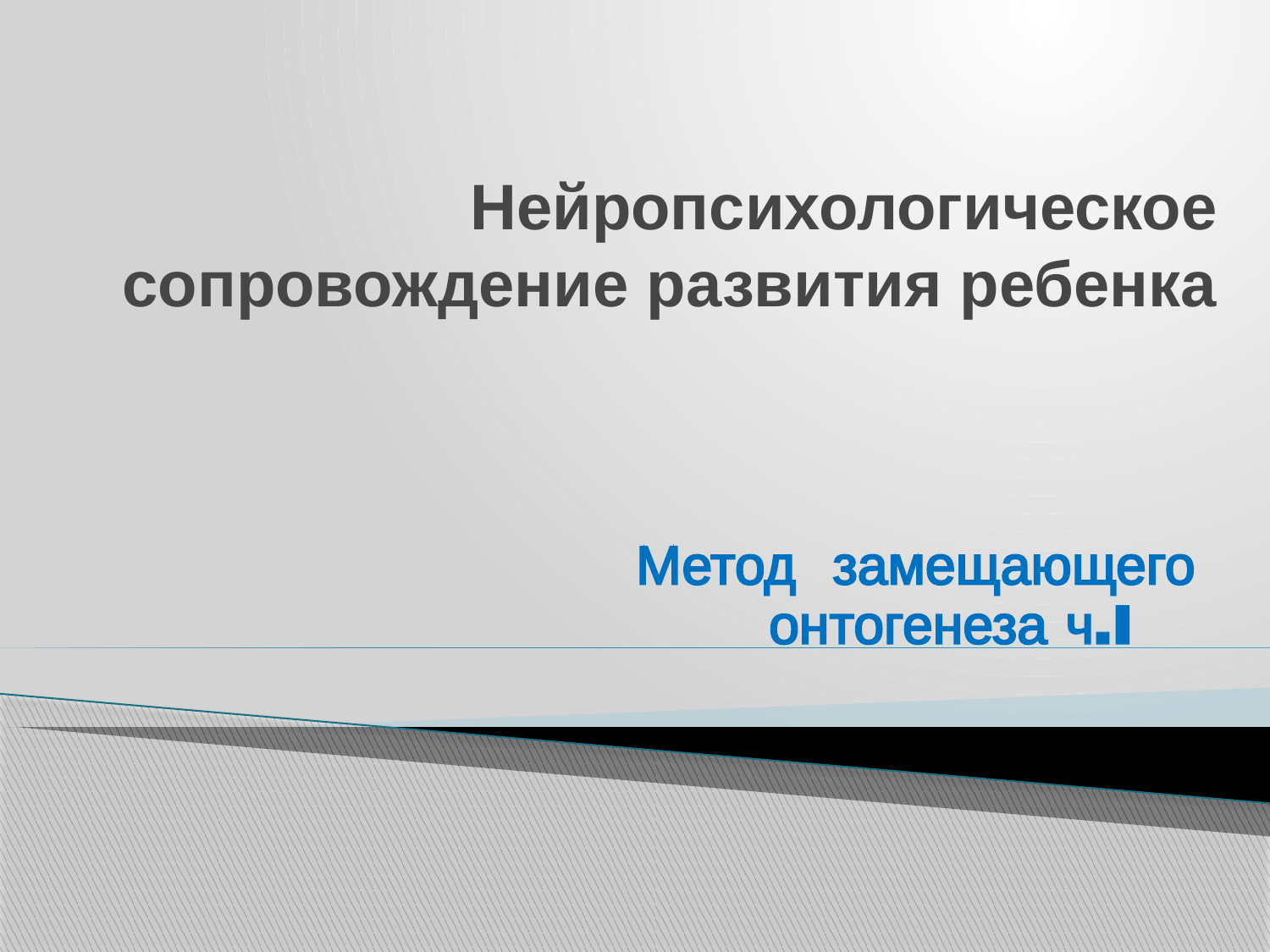

# Нейропсихологическое сопровождение развития ребенка
Метод  замещающего
                                   онтогенеза ч.I